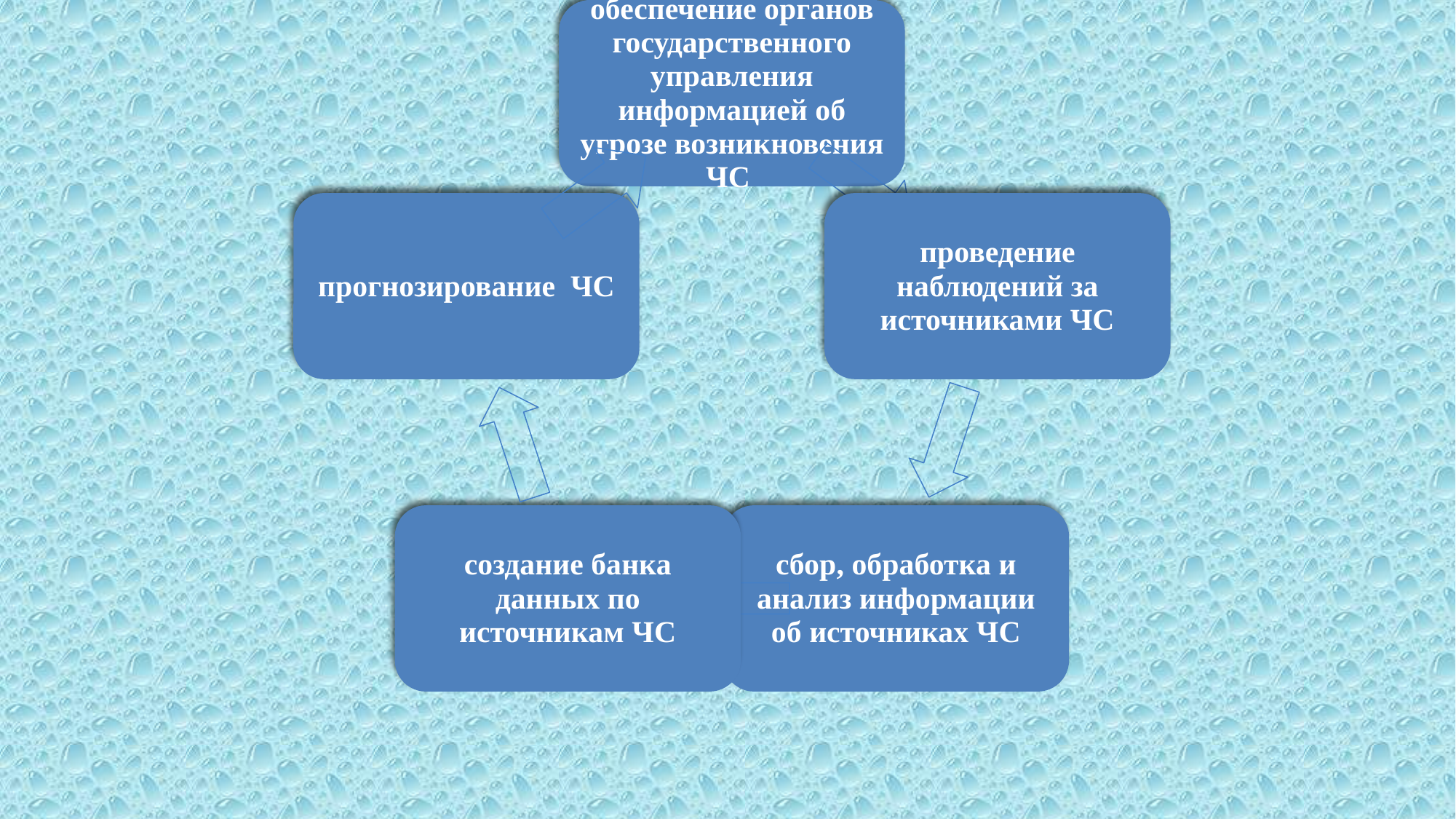

обеспечение органов государственного управления информацией об угрозе возникновения  ЧС
проведение наблюдений за источниками ЧС
сбор, обработка и анализ информации об источниках ЧС
создание банка данных по источникам ЧС
прогнозирование  ЧС